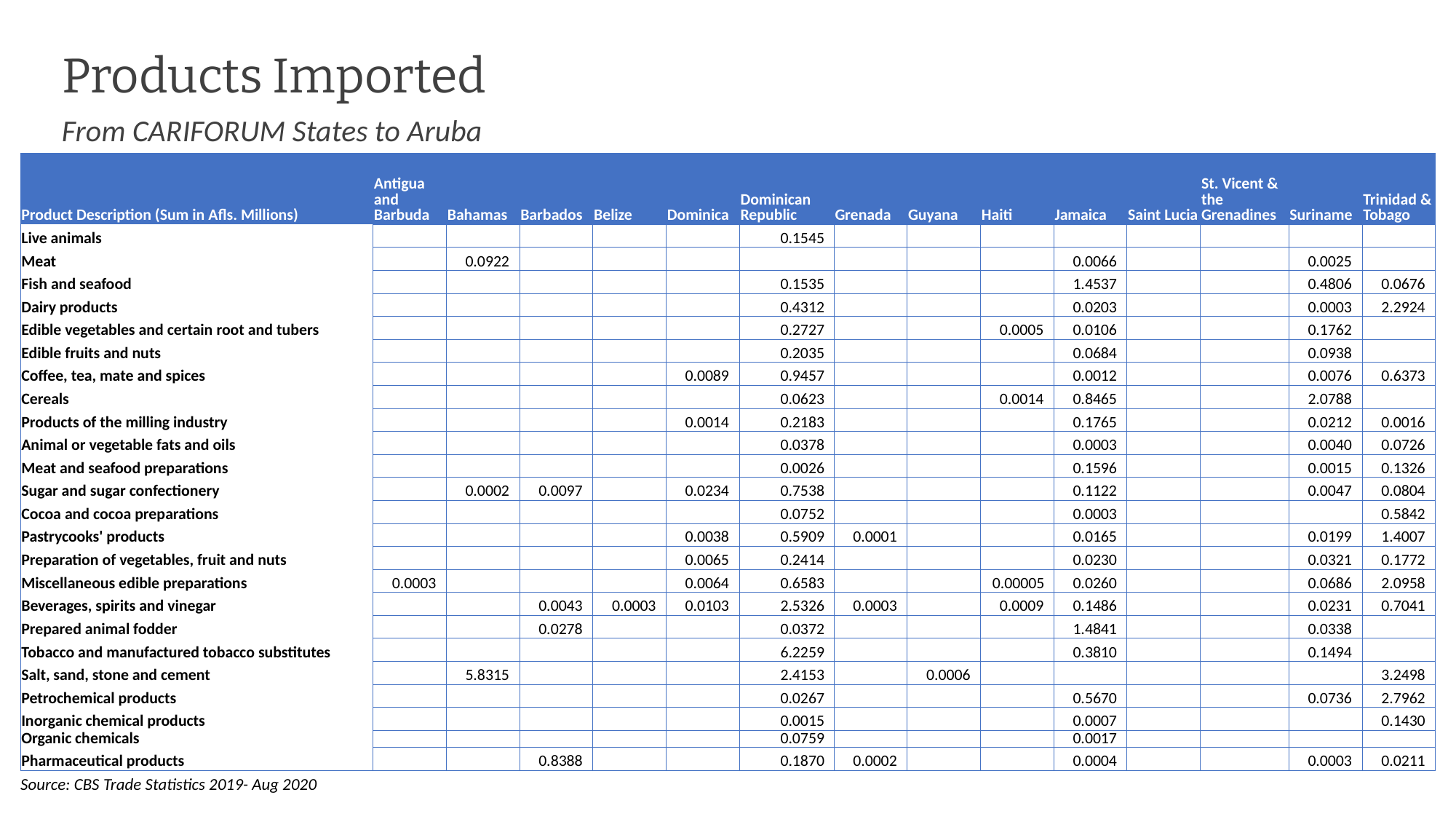

# Products Imported
From CARIFORUM States to Aruba
| Product Description (Sum in Afls. Millions) | Antigua and Barbuda | Bahamas | Barbados | Belize | Dominica | Dominican Republic | Grenada | Guyana | Haiti | Jamaica | Saint Lucia | St. Vicent & the Grenadines | Suriname | Trinidad & Tobago |
| --- | --- | --- | --- | --- | --- | --- | --- | --- | --- | --- | --- | --- | --- | --- |
| Live animals |  |  |  |  |  | 0.1545 |  |  |  |  |  |  |  |  |
| Meat |  | 0.0922 |  |  |  |  |  |  |  | 0.0066 |  |  | 0.0025 |  |
| Fish and seafood |  |  |  |  |  | 0.1535 |  |  |  | 1.4537 |  |  | 0.4806 | 0.0676 |
| Dairy products |  |  |  |  |  | 0.4312 |  |  |  | 0.0203 |  |  | 0.0003 | 2.2924 |
| Edible vegetables and certain root and tubers |  |  |  |  |  | 0.2727 |  |  | 0.0005 | 0.0106 |  |  | 0.1762 |  |
| Edible fruits and nuts |  |  |  |  |  | 0.2035 |  |  |  | 0.0684 |  |  | 0.0938 |  |
| Coffee, tea, mate and spices |  |  |  |  | 0.0089 | 0.9457 |  |  |  | 0.0012 |  |  | 0.0076 | 0.6373 |
| Cereals |  |  |  |  |  | 0.0623 |  |  | 0.0014 | 0.8465 |  |  | 2.0788 |  |
| Products of the milling industry |  |  |  |  | 0.0014 | 0.2183 |  |  |  | 0.1765 |  |  | 0.0212 | 0.0016 |
| Animal or vegetable fats and oils |  |  |  |  |  | 0.0378 |  |  |  | 0.0003 |  |  | 0.0040 | 0.0726 |
| Meat and seafood preparations |  |  |  |  |  | 0.0026 |  |  |  | 0.1596 |  |  | 0.0015 | 0.1326 |
| Sugar and sugar confectionery |  | 0.0002 | 0.0097 |  | 0.0234 | 0.7538 |  |  |  | 0.1122 |  |  | 0.0047 | 0.0804 |
| Cocoa and cocoa preparations |  |  |  |  |  | 0.0752 |  |  |  | 0.0003 |  |  |  | 0.5842 |
| Pastrycooks' products |  |  |  |  | 0.0038 | 0.5909 | 0.0001 |  |  | 0.0165 |  |  | 0.0199 | 1.4007 |
| Preparation of vegetables, fruit and nuts |  |  |  |  | 0.0065 | 0.2414 |  |  |  | 0.0230 |  |  | 0.0321 | 0.1772 |
| Miscellaneous edible preparations | 0.0003 |  |  |  | 0.0064 | 0.6583 |  |  | 0.00005 | 0.0260 |  |  | 0.0686 | 2.0958 |
| Beverages, spirits and vinegar |  |  | 0.0043 | 0.0003 | 0.0103 | 2.5326 | 0.0003 |  | 0.0009 | 0.1486 |  |  | 0.0231 | 0.7041 |
| Prepared animal fodder |  |  | 0.0278 |  |  | 0.0372 |  |  |  | 1.4841 |  |  | 0.0338 |  |
| Tobacco and manufactured tobacco substitutes |  |  |  |  |  | 6.2259 |  |  |  | 0.3810 |  |  | 0.1494 |  |
| Salt, sand, stone and cement |  | 5.8315 |  |  |  | 2.4153 |  | 0.0006 |  |  |  |  |  | 3.2498 |
| Petrochemical products |  |  |  |  |  | 0.0267 |  |  |  | 0.5670 |  |  | 0.0736 | 2.7962 |
| Inorganic chemical products |  |  |  |  |  | 0.0015 |  |  |  | 0.0007 |  |  |  | 0.1430 |
| Organic chemicals |  |  |  |  |  | 0.0759 |  |  |  | 0.0017 |  |  |  |  |
| Pharmaceutical products |  |  | 0.8388 |  |  | 0.1870 | 0.0002 |  |  | 0.0004 |  |  | 0.0003 | 0.0211 |
Source: CBS Trade Statistics 2019- Aug 2020